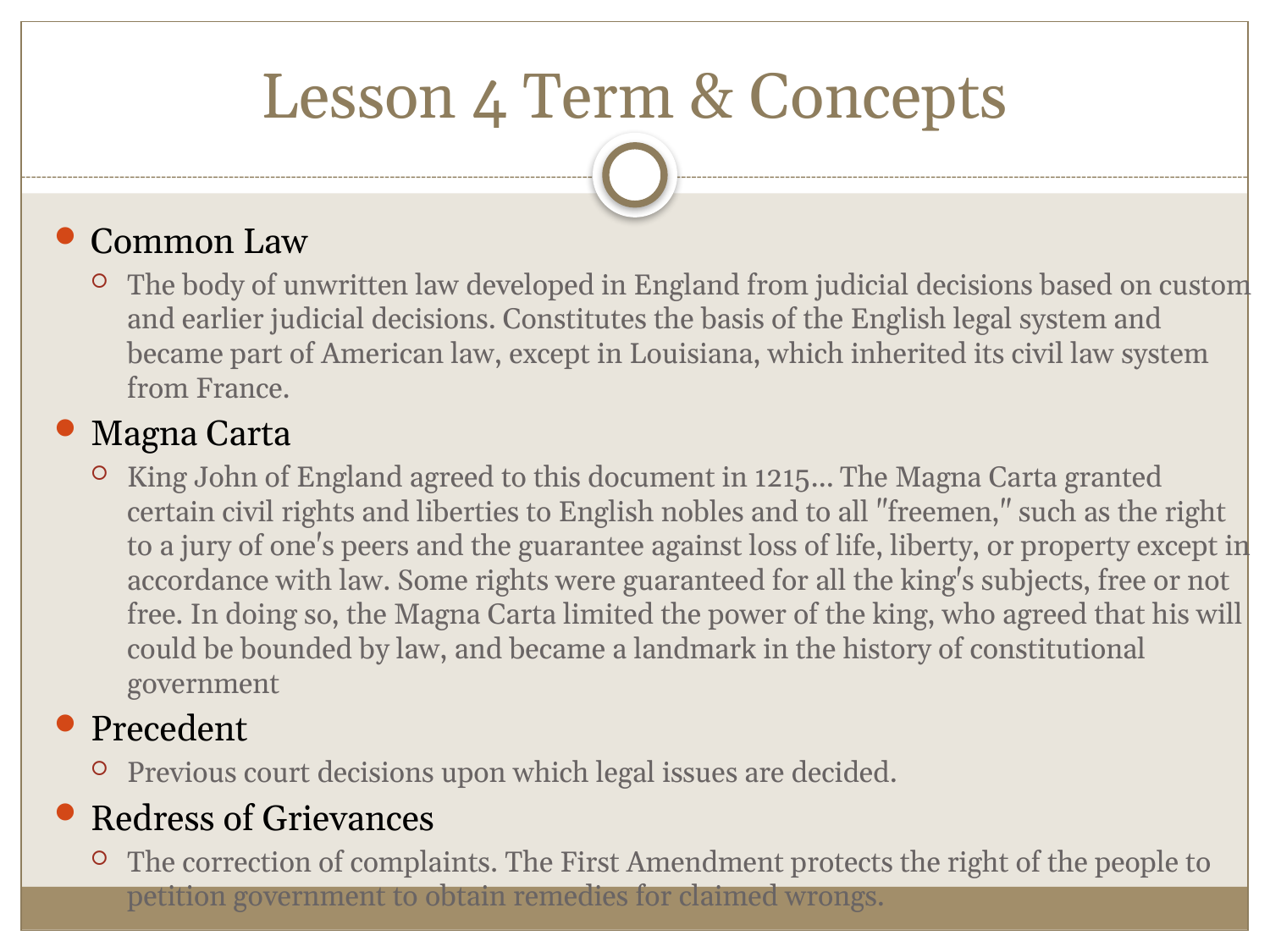

# Lesson 4 Term & Concepts
Common Law
The body of unwritten law developed in England from judicial decisions based on custom and earlier judicial decisions. Constitutes the basis of the English legal system and became part of American law, except in Louisiana, which inherited its civil law system from France.
Magna Carta
King John of England agreed to this document in 1215… The Magna Carta granted certain civil rights and liberties to English nobles and to all "freemen," such as the right to a jury of one's peers and the guarantee against loss of life, liberty, or property except in accordance with law. Some rights were guaranteed for all the king's subjects, free or not free. In doing so, the Magna Carta limited the power of the king, who agreed that his will could be bounded by law, and became a landmark in the history of constitutional government
Precedent
Previous court decisions upon which legal issues are decided.
Redress of Grievances
The correction of complaints. The First Amendment protects the right of the people to petition government to obtain remedies for claimed wrongs.